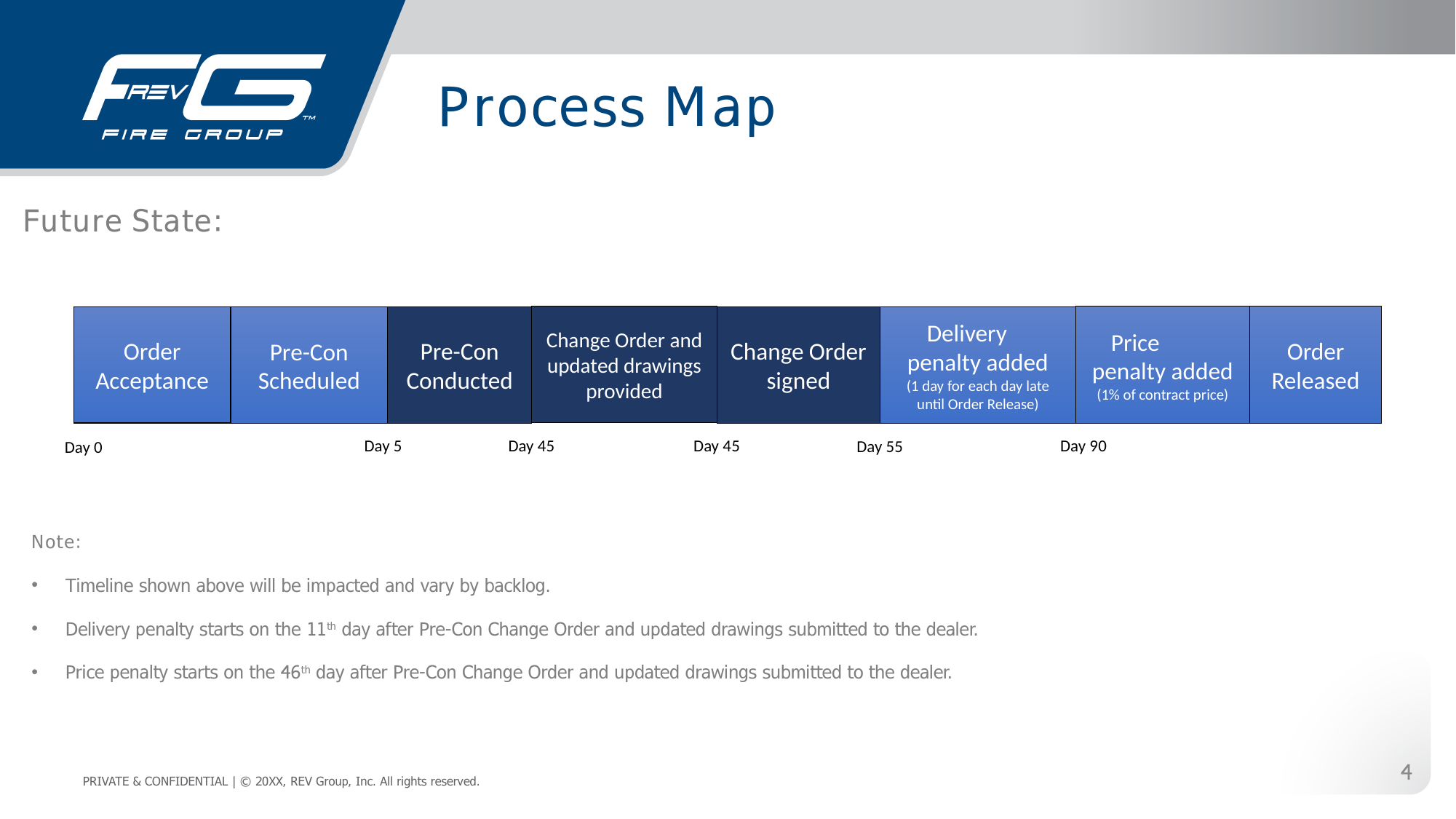

# Process Map
Future State:
Change Order and updated drawings provided
Price           penalty added (1% of contract price)
Order Released
Change Order signed
Delivery     penalty added
(1 day for each day late until Order Release)
Order Acceptance
Pre-Con Scheduled
Pre-Con Conducted
Day 5
Day 45
Day 45
Day 90
Day 55
Day 0
Note:
Timeline shown above will be impacted and vary by backlog.
Delivery penalty starts on the 11th day after Pre-Con Change Order and updated drawings submitted to the dealer.
Price penalty starts on the 46th day after Pre-Con Change Order and updated drawings submitted to the dealer.

4
PRIVATE & CONFIDENTIAL | © 20XX, REV Group, Inc. All rights reserved.